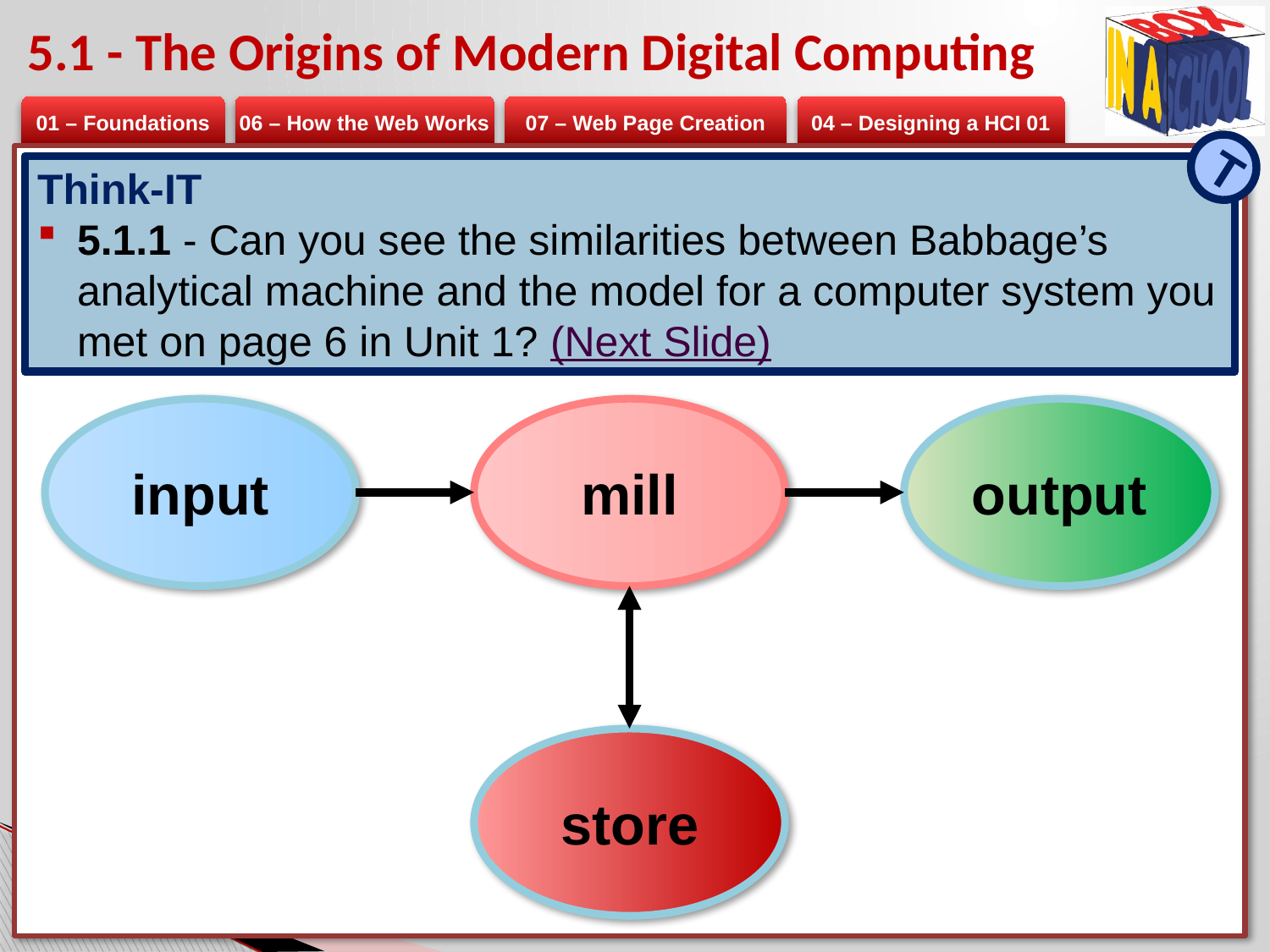

# 5.1 - The Origins of Modern Digital Computing
T
Think-IT
5.1.1 - Can you see the similarities between Babbage’s analytical machine and the model for a computer system you met on page 6 in Unit 1? (Next Slide)
input
mill
output
store